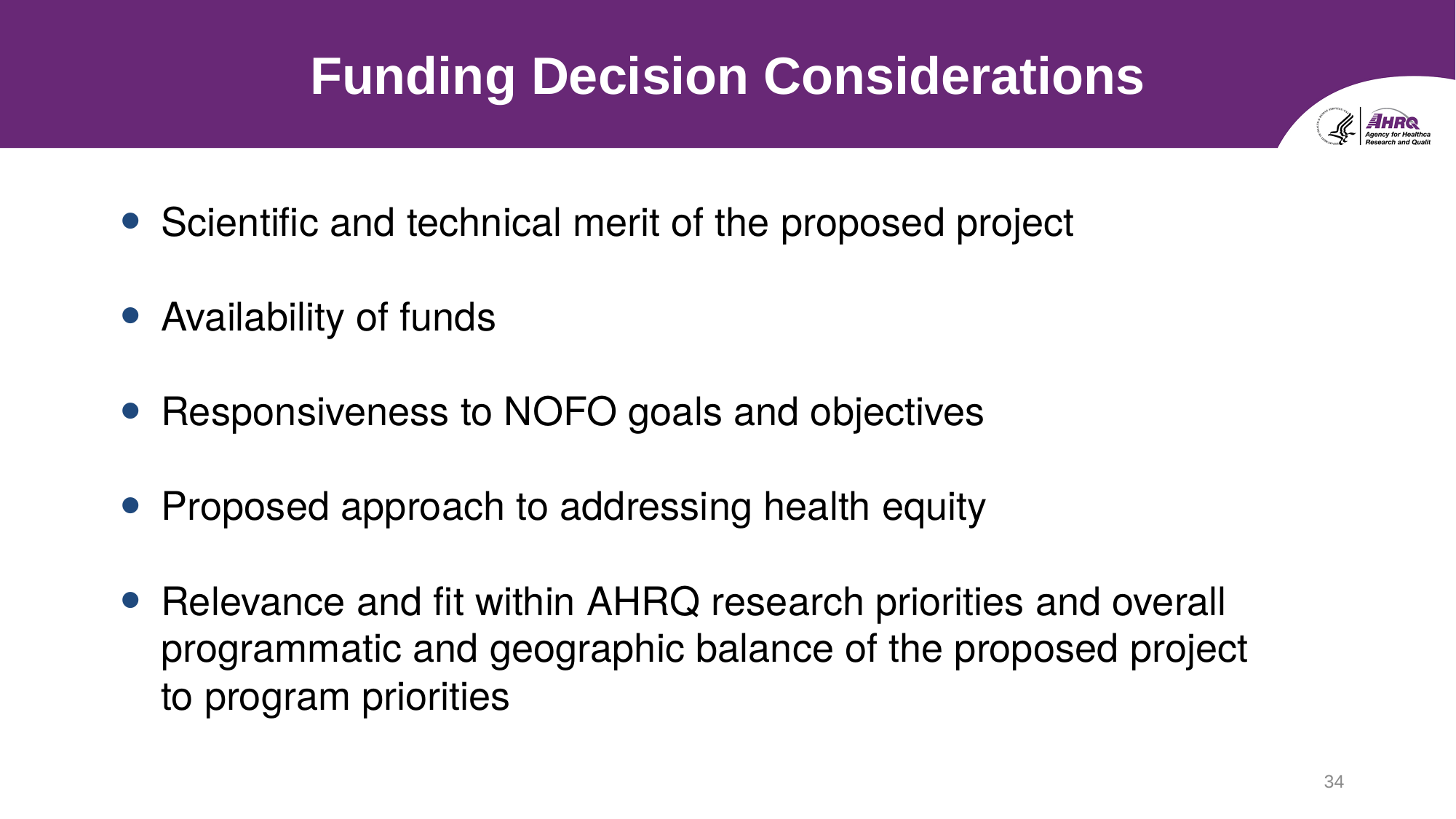

# Funding Decision Considerations
Scientific and technical merit of the proposed project

Availability of funds

Responsiveness to NOFO goals and objectives

Proposed approach to addressing health equity

Relevance and fit within AHRQ research priorities and overall programmatic and geographic balance of the proposed project to program priorities
34